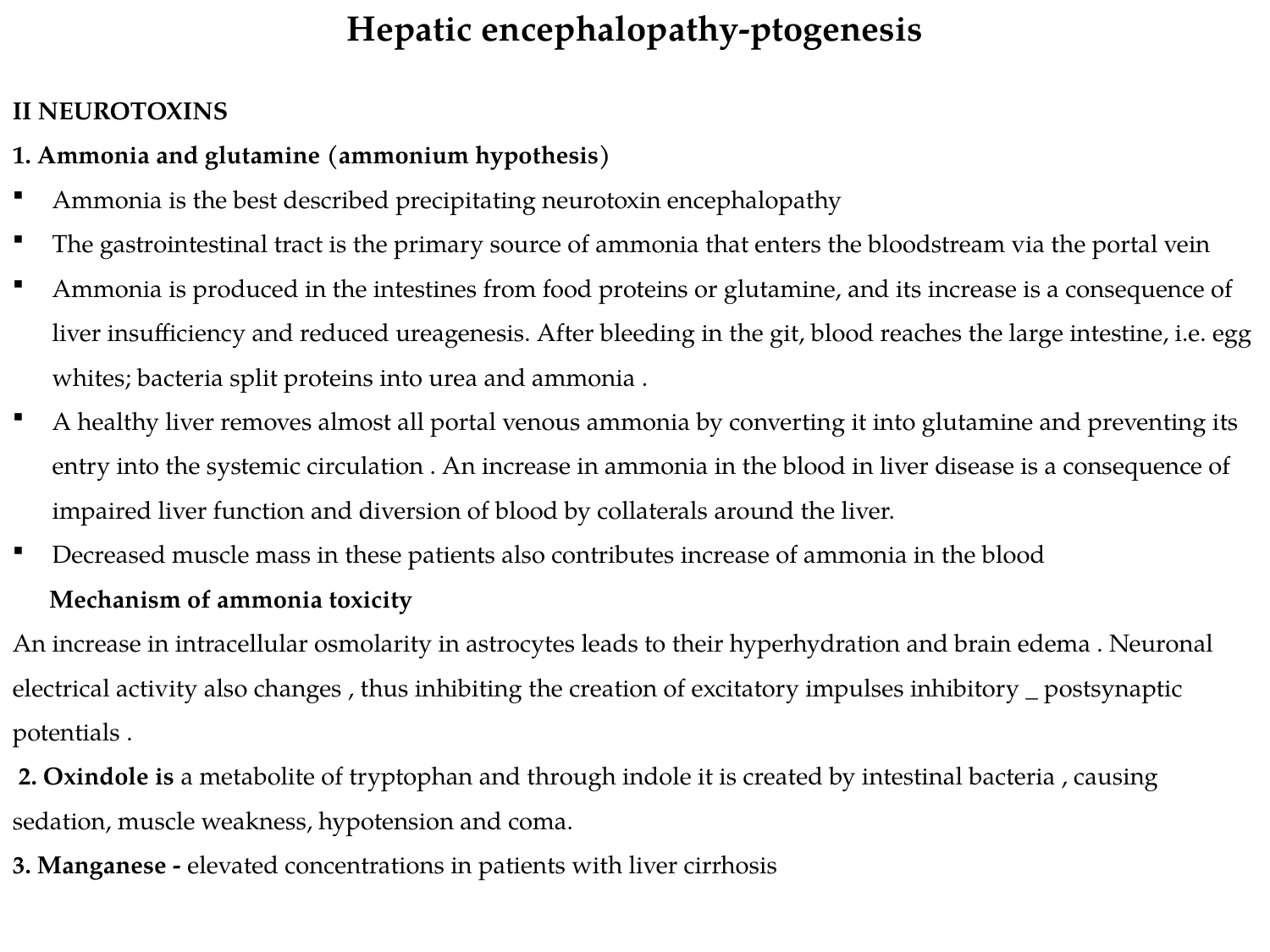

II NEUROTOXINS
1. Ammonia and glutamine (ammonium hypothesis)
Ammonia is the best described precipitating neurotoxin encephalopathy
The gastrointestinal tract is the primary source of ammonia that enters the bloodstream via the portal vein
Ammonia is produced in the intestines from food proteins or glutamine, and its increase is a consequence of liver insufficiency and reduced ureagenesis. After bleeding in the git, blood reaches the large intestine, i.e. egg whites; bacteria split proteins into urea and ammonia .
A healthy liver removes almost all portal venous ammonia by converting it into glutamine and preventing its entry into the systemic circulation . An increase in ammonia in the blood in liver disease is a consequence of impaired liver function and diversion of blood by collaterals around the liver.
Decreased muscle mass in these patients also contributes increase of ammonia in the blood
      Mechanism of ammonia toxicity
An increase in intracellular osmolarity in astrocytes leads to their hyperhydration and brain edema . Neuronal electrical activity also changes , thus inhibiting the creation of excitatory impulses inhibitory _ postsynaptic potentials .
 2. Oxindole is a metabolite of tryptophan and through indole it is created by intestinal bacteria , causing sedation, muscle weakness, hypotension and coma.
3. Manganese - elevated concentrations in patients with liver cirrhosis

Hepatic encephalopathy-ptogenesis